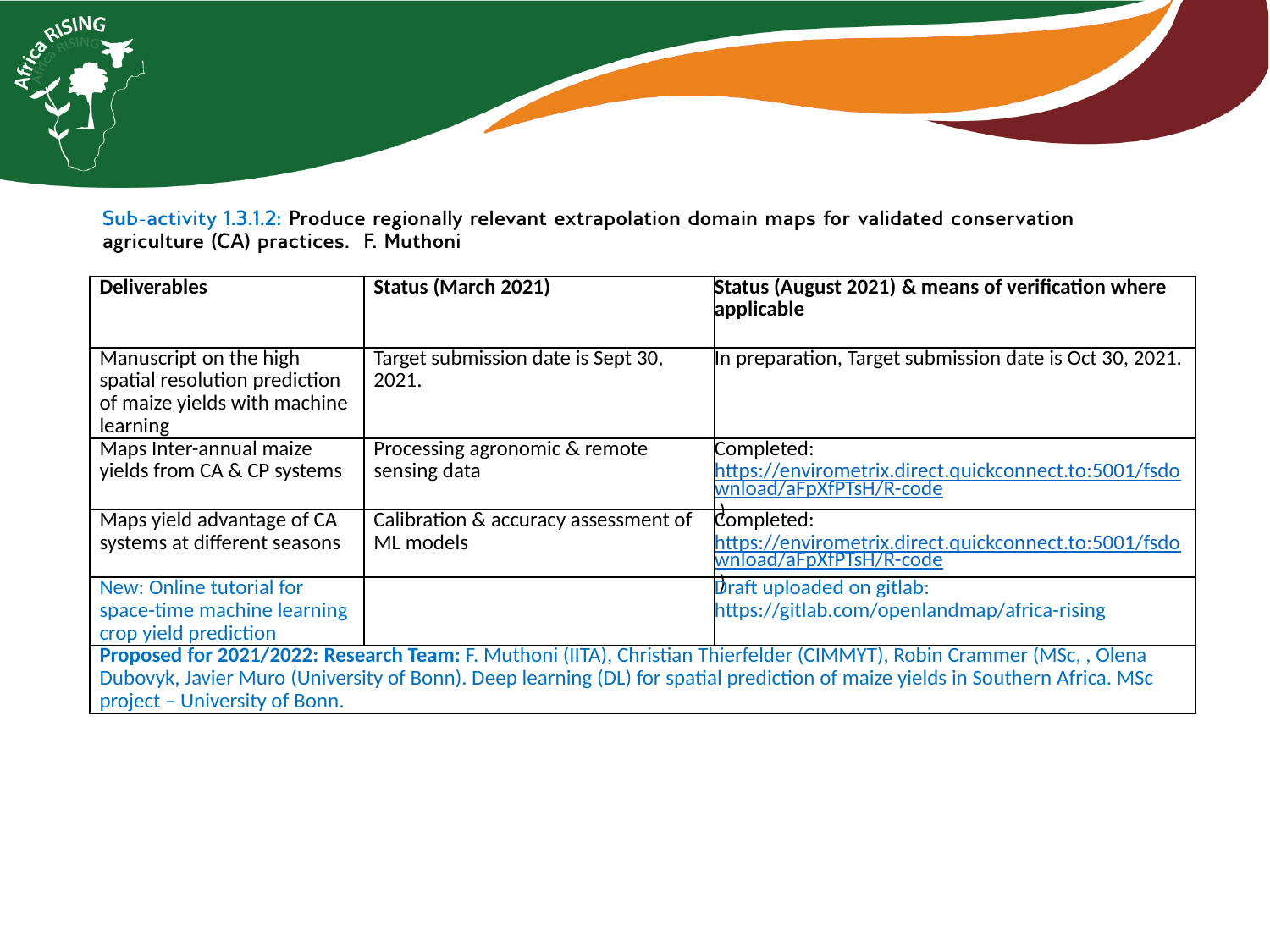

Sub-activity 1.3.1.2: Produce regionally relevant extrapolation domain maps for validated conservation agriculture (CA) practices.  F. Muthoni

| Deliverables | Status (March 2021) | Status (August 2021) & means of verification where applicable |
| --- | --- | --- |
| Manuscript on the high spatial resolution prediction of maize yields with machine learning | Target submission date is Sept 30, 2021. | In preparation, Target submission date is Oct 30, 2021. |
| Maps Inter-annual maize yields from CA & CP systems | Processing agronomic & remote sensing data | Completed: https://envirometrix.direct.quickconnect.to:5001/fsdownload/aFpXfPTsH/R-code ) |
| Maps yield advantage of CA systems at different seasons | Calibration & accuracy assessment of ML models | Completed: https://envirometrix.direct.quickconnect.to:5001/fsdownload/aFpXfPTsH/R-code ) |
| New: Online tutorial for space-time machine learning crop yield prediction |  | Draft uploaded on gitlab: https://gitlab.com/openlandmap/africa-rising |
| Proposed for 2021/2022: Research Team: F. Muthoni (IITA), Christian Thierfelder (CIMMYT), Robin Crammer (MSc, , Olena Dubovyk, Javier Muro (University of Bonn). Deep learning (DL) for spatial prediction of maize yields in Southern Africa. MSc project – University of Bonn. |  |  |